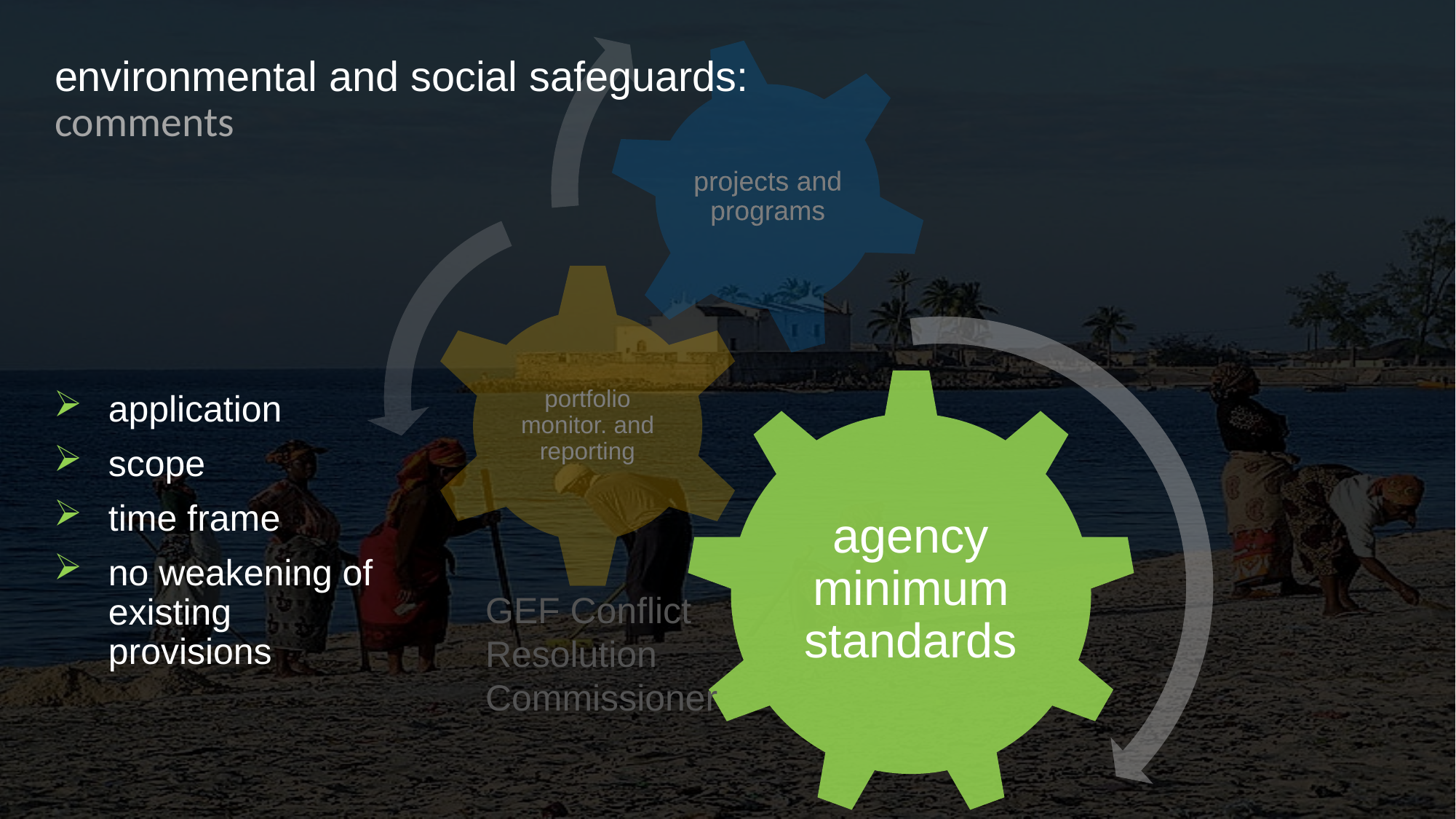

# environmental and social safeguards: comments
agency minimum standards
portfolio monitor. and reporting
projects and programs

application
scope
time frame
no weakening of existing provisions
GEF Conflict Resolution Commissioner